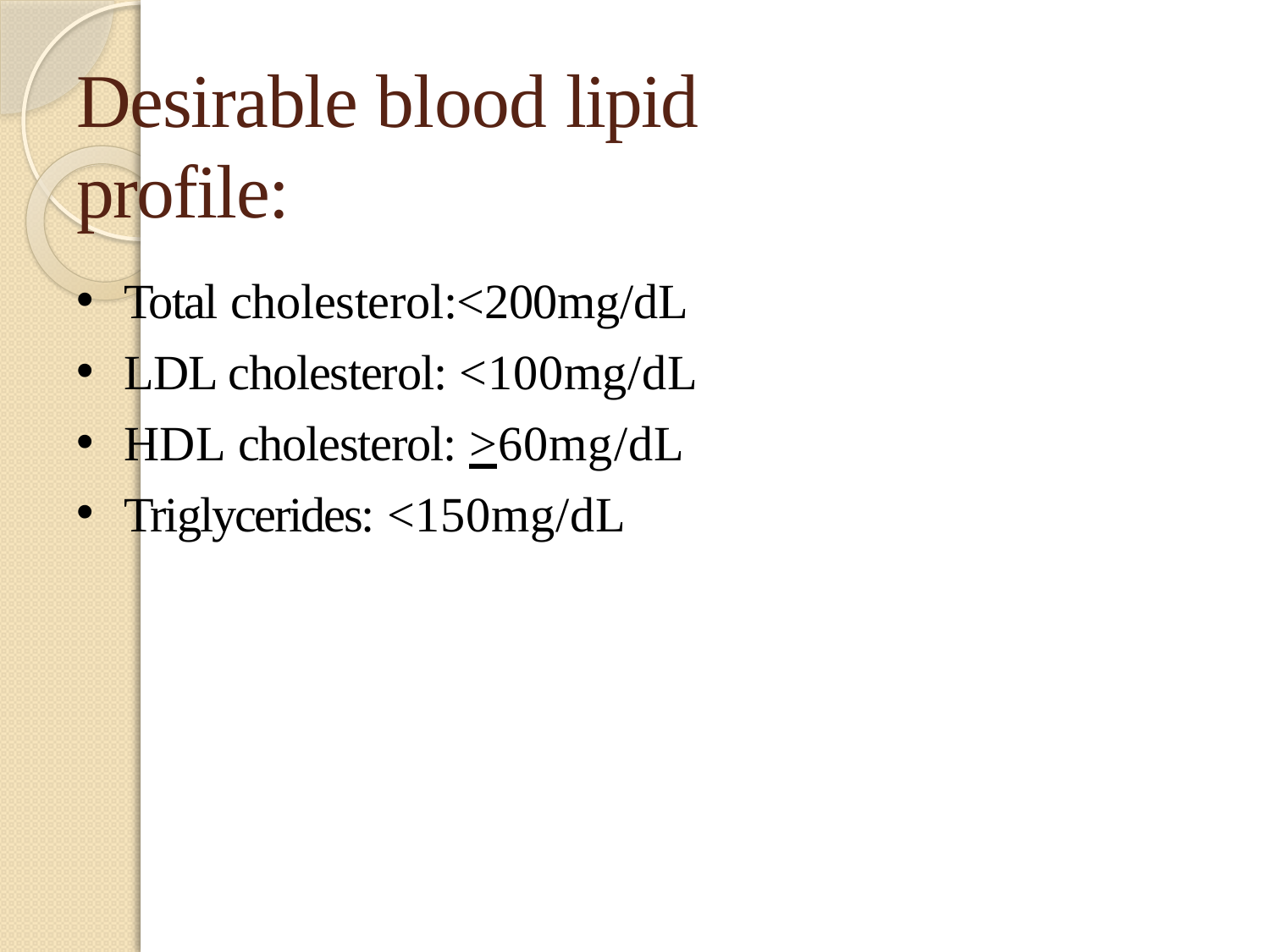

# Desirable blood lipid profile:
Total cholesterol:<200mg/dL
LDL cholesterol: <100mg/dL
HDL cholesterol: >60mg/dL
Triglycerides: <150mg/dL